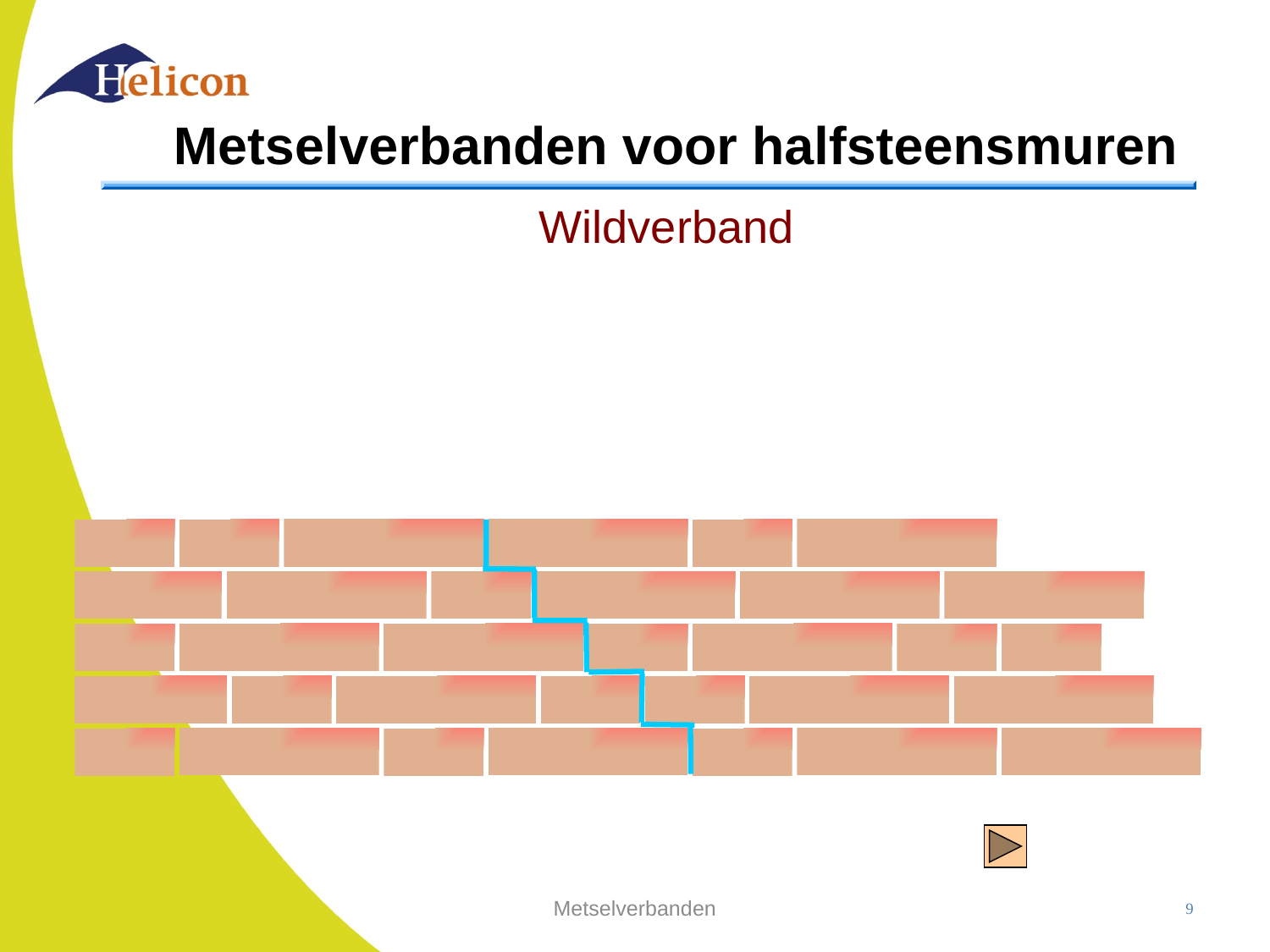

# Metselverbanden voor halfsteensmuren

Wildverband
Max 4 strekken achter elkaar
Max 3 koppen achter elkaar
Max 6 lagen met vallende tand (muizentrappetje)

Metselverbanden
9